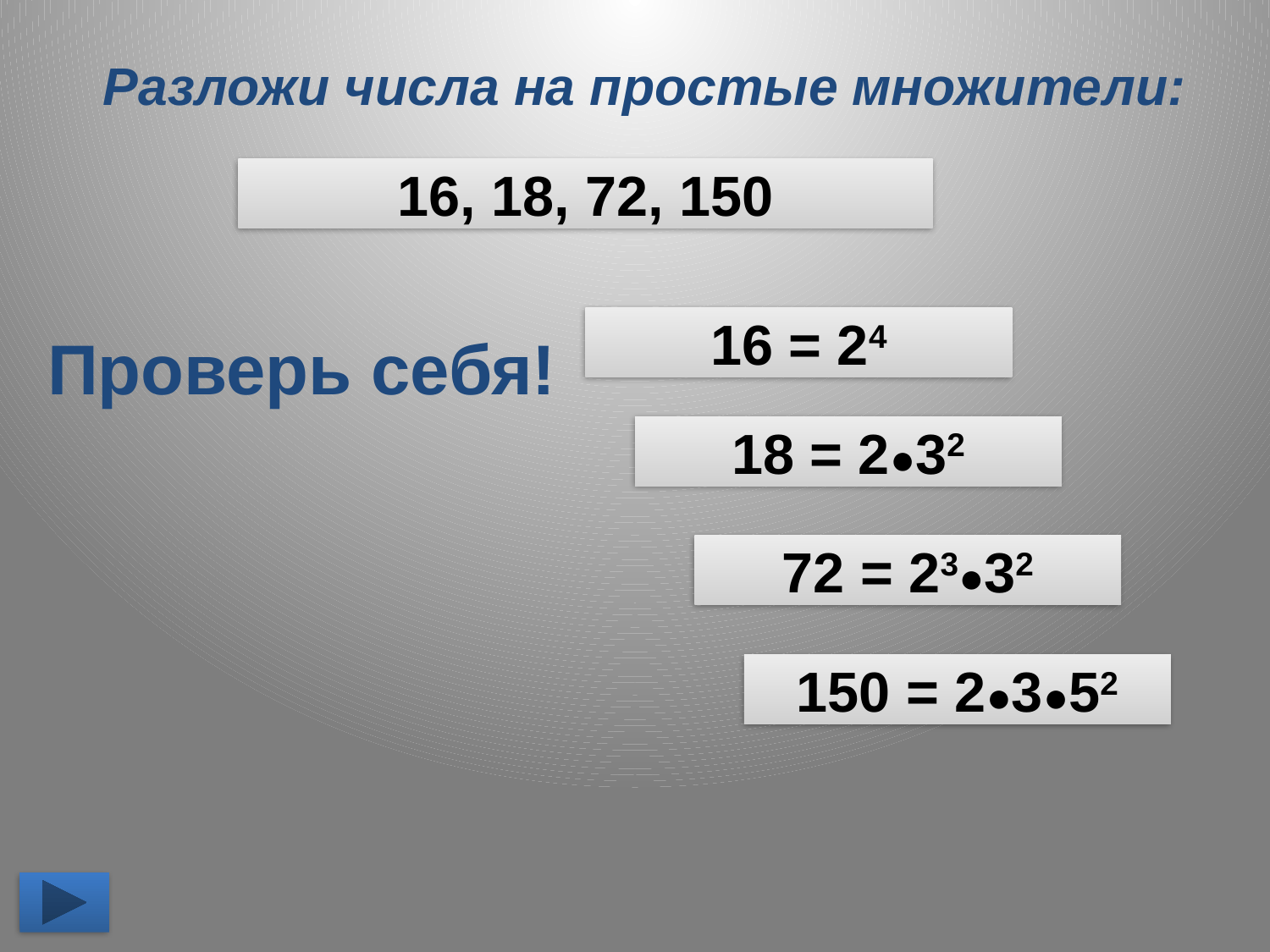

# Разложи числа на простые множители:
16, 18, 72, 150
Проверь себя!
16 = 24
18 = 2●32
72 = 23●32
150 = 2●3●52